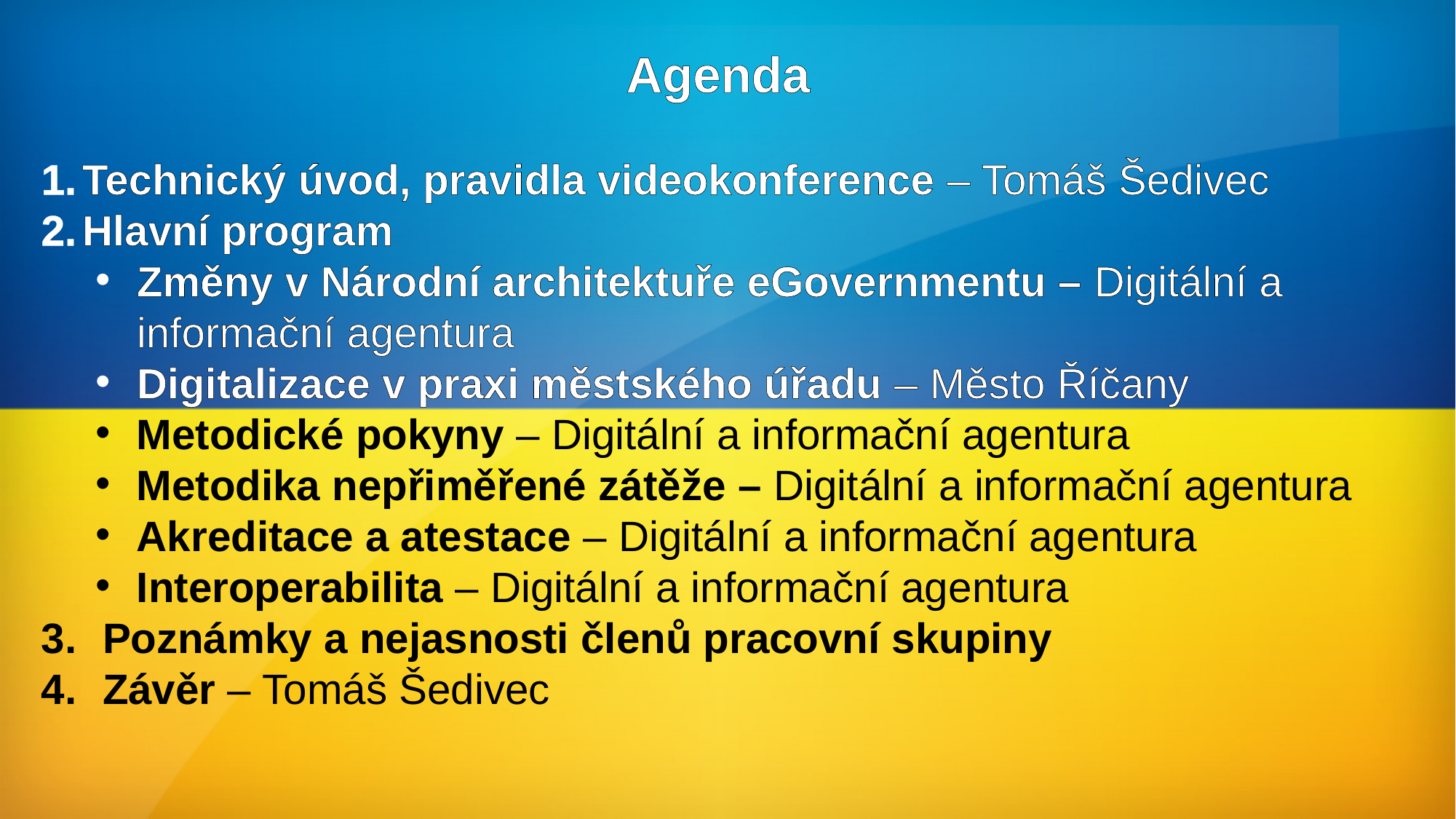

#
Agenda
Technický úvod, pravidla videokonference – Tomáš Šedivec
Hlavní program
Změny v Národní architektuře eGovernmentu – Digitální a informační agentura
Digitalizace v praxi městského úřadu – Město Říčany
Metodické pokyny – Digitální a informační agentura
Metodika nepřiměřené zátěže – Digitální a informační agentura
Akreditace a atestace – Digitální a informační agentura
Interoperabilita – Digitální a informační agentura
Poznámky a nejasnosti členů pracovní skupiny
Závěr – Tomáš Šedivec